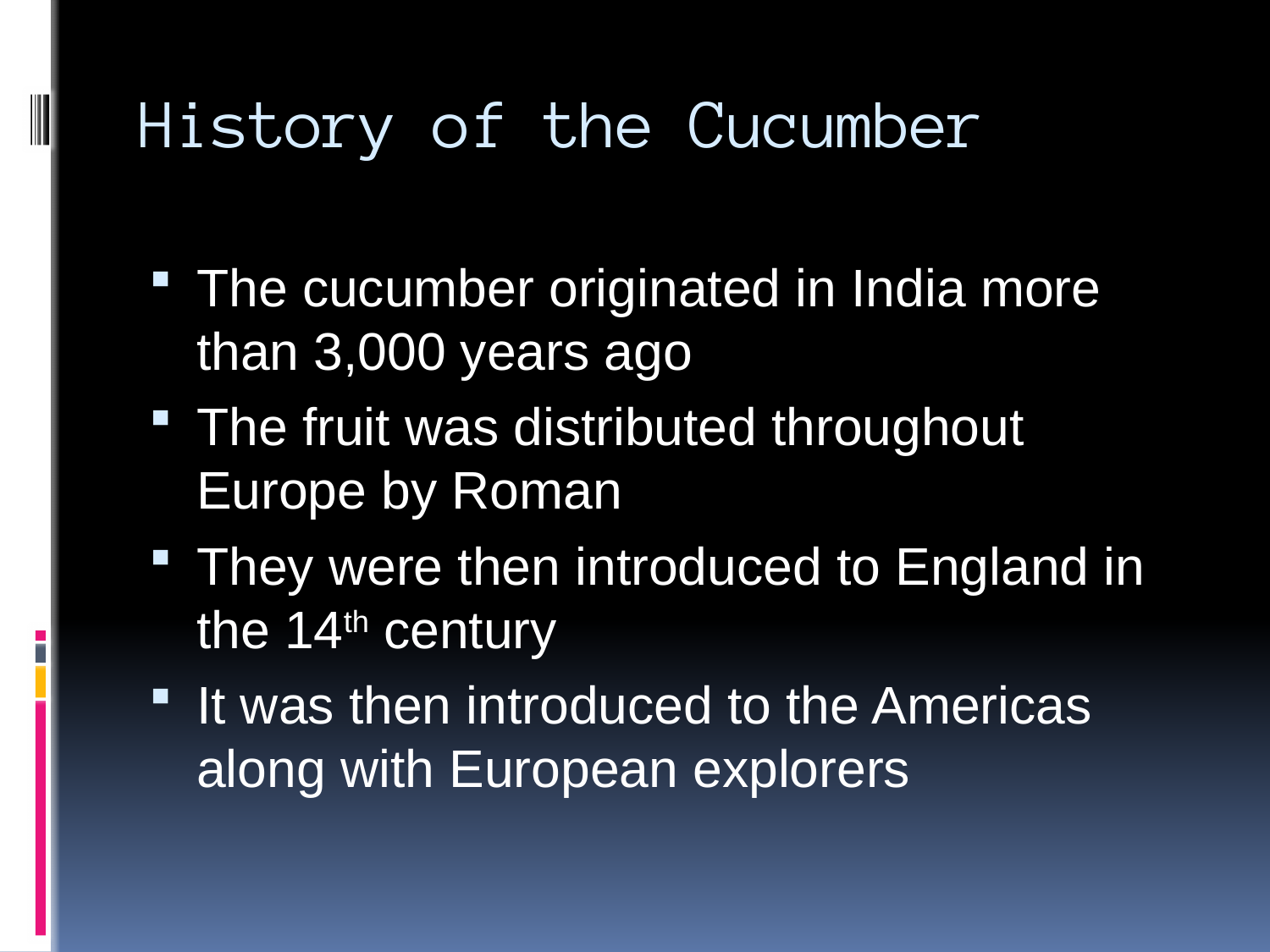

# History of the Cucumber
The cucumber originated in India more than 3,000 years ago
The fruit was distributed throughout Europe by Roman
They were then introduced to England in the 14th century
It was then introduced to the Americas along with European explorers